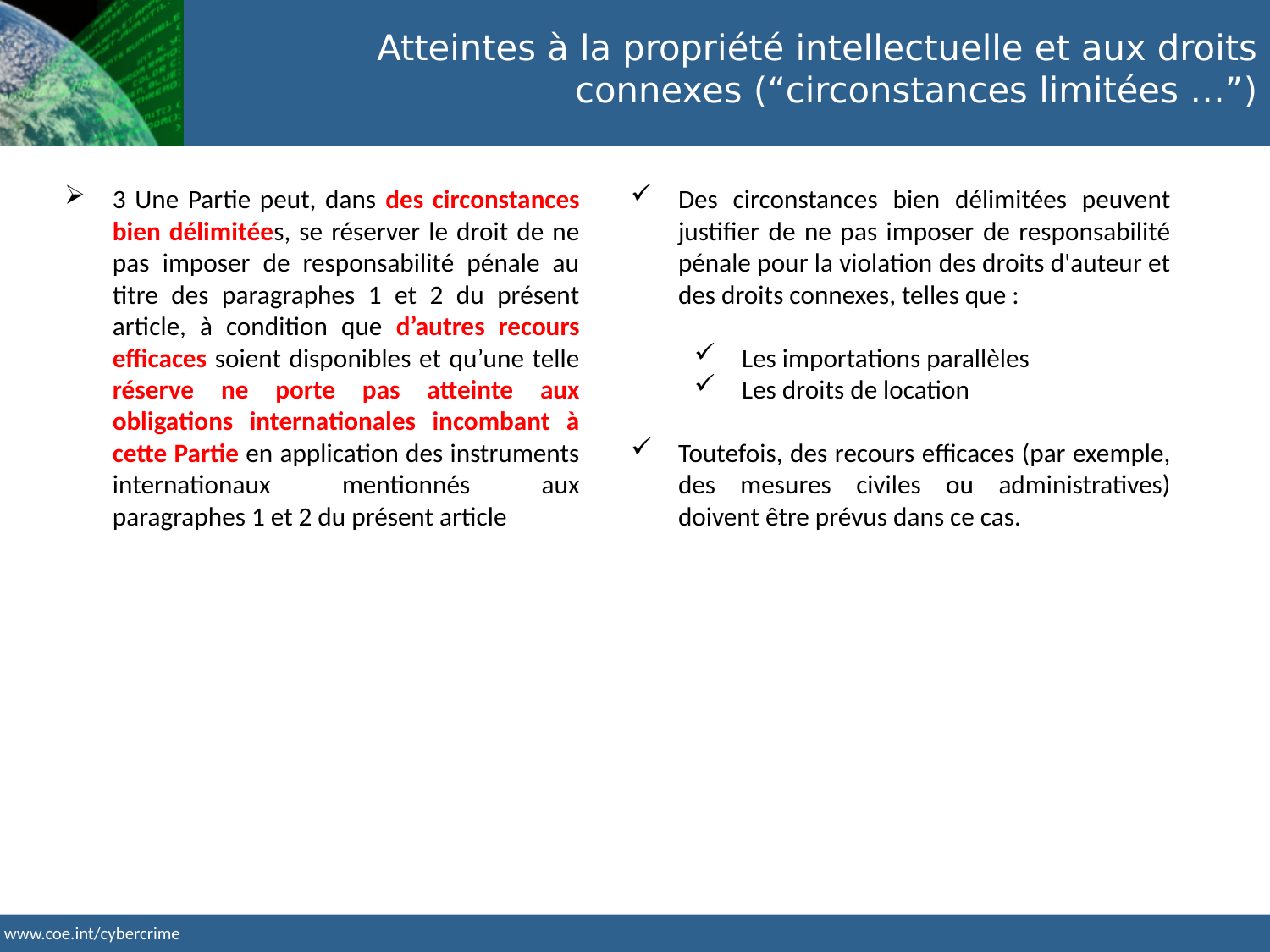

Atteintes à la propriété intellectuelle et aux droits connexes (“circonstances limitées …”)
3 Une Partie peut, dans des circonstances bien délimitées, se réserver le droit de ne pas imposer de responsabilité pénale au titre des paragraphes 1 et 2 du présent article, à condition que d’autres recours efficaces soient disponibles et qu’une telle réserve ne porte pas atteinte aux obligations internationales incombant à cette Partie en application des instruments internationaux mentionnés aux paragraphes 1 et 2 du présent article
Des circonstances bien délimitées peuvent justifier de ne pas imposer de responsabilité pénale pour la violation des droits d'auteur et des droits connexes, telles que :

Les importations parallèles
Les droits de location

Toutefois, des recours efficaces (par exemple, des mesures civiles ou administratives) doivent être prévus dans ce cas.